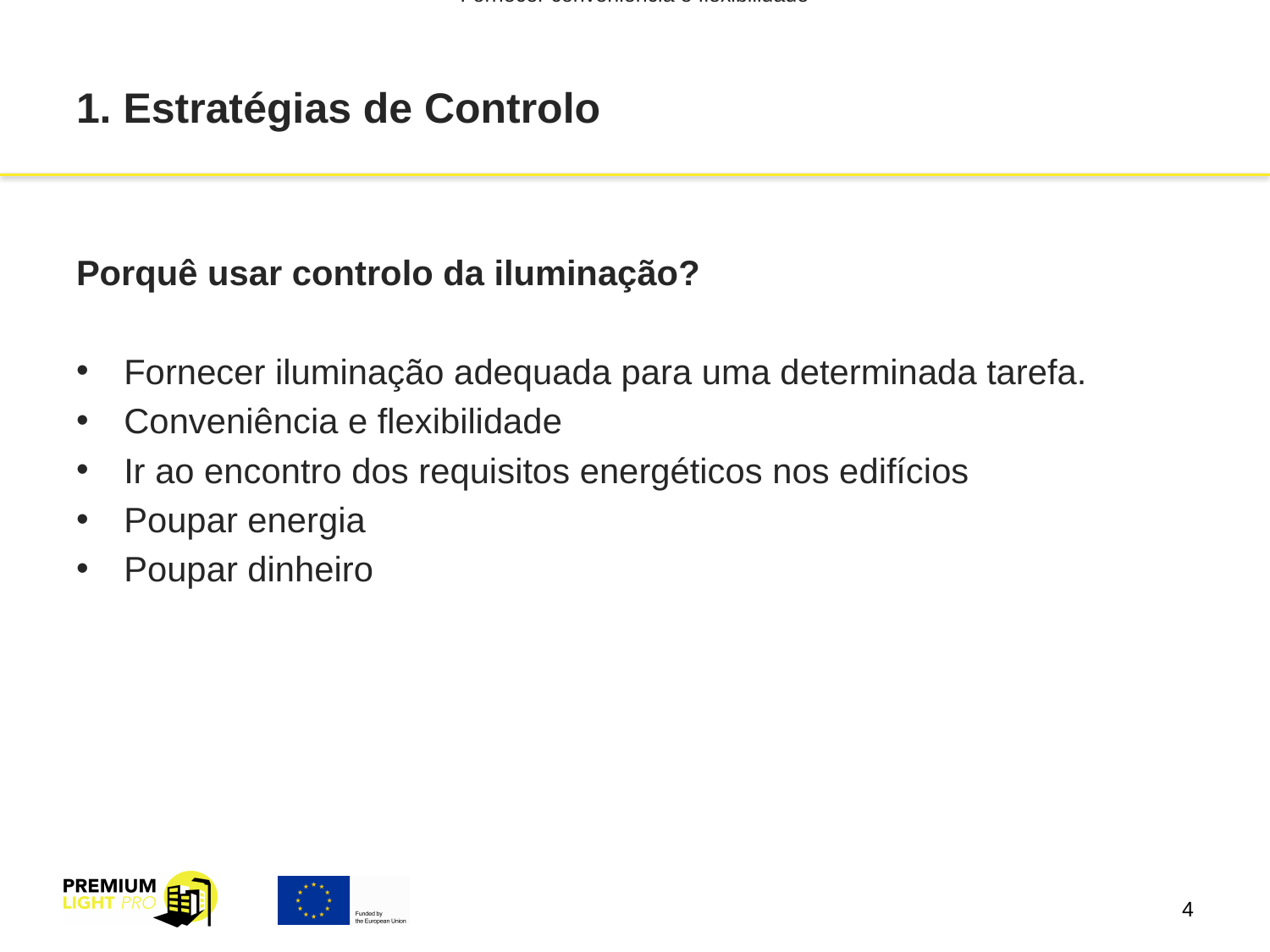

Fornecer conveniência e flexibilidade

# 1. Estratégias de Controlo
Porquê usar controlo da iluminação?

Fornecer iluminação adequada para uma determinada tarefa.
Conveniência e flexibilidade
Ir ao encontro dos requisitos energéticos nos edifícios
Poupar energia
Poupar dinheiro